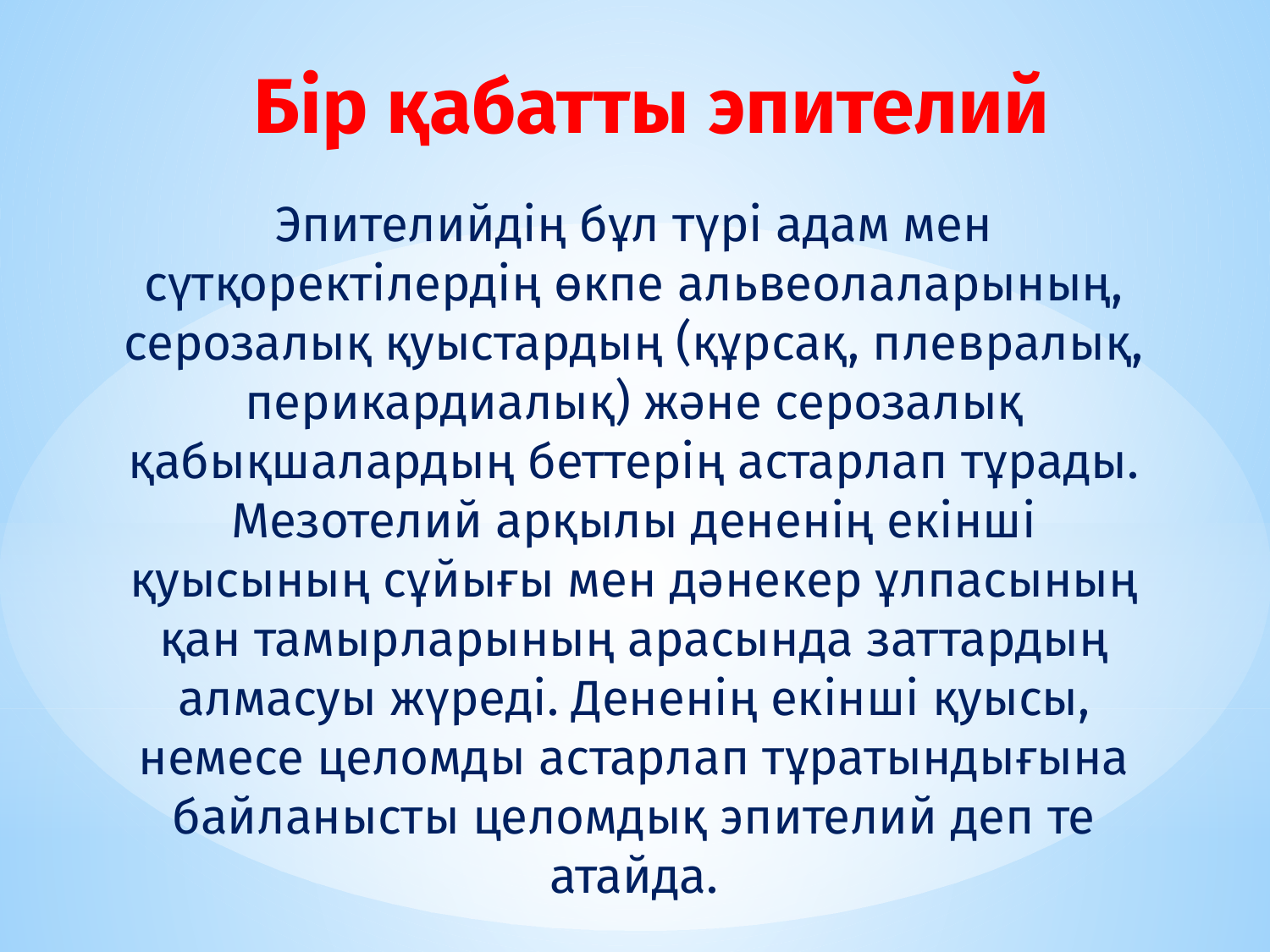

# Бір қабатты эпителий
Эпителийдің бұл түрі адам мен сүтқоректілердің өкпе альвеолаларының, серозалық қуыстардың (құрсақ, плевралық, перикардиалық) және серозалық қабықшалардың беттерің астарлап тұрады. Мезотелий арқылы дененің екінші қуысының сұйығы мен дәнекер ұлпасының қан тамырларының арасында заттардың алмасуы жүреді. Дененің екінші қуысы, немесе целомды астарлап тұратындығына байланысты целомдық эпителий деп те атайда.